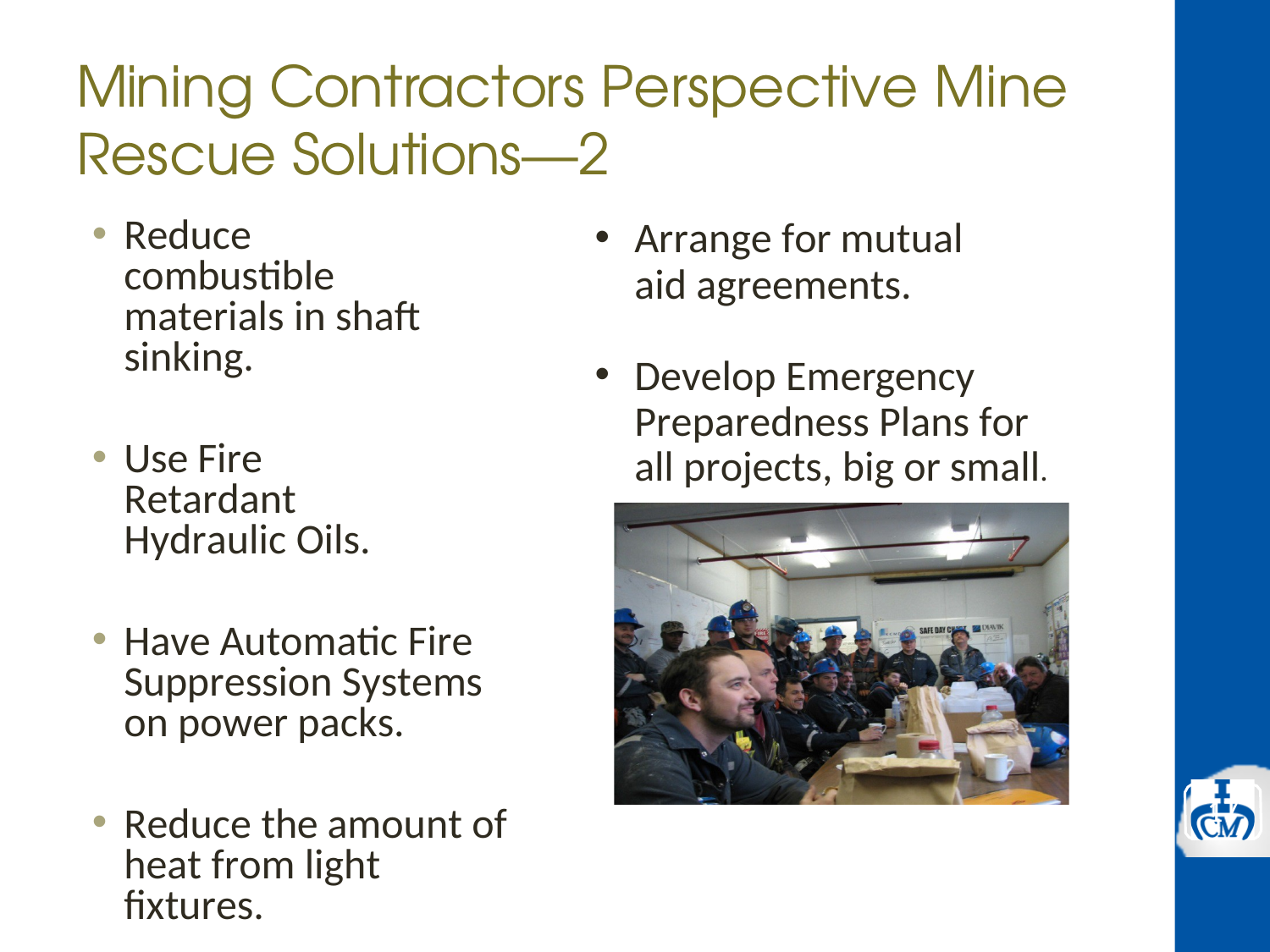

# Mining Contractors Perspective Mine Rescue Solutions—2
Arrange for mutual aid agreements.

Develop Emergency Preparedness Plans for all projects, big or small.
Reduce combustible materials in shaft sinking.

Use Fire Retardant Hydraulic Oils.

Have Automatic Fire Suppression Systems on power packs.

Reduce the amount of heat from light fixtures.

17